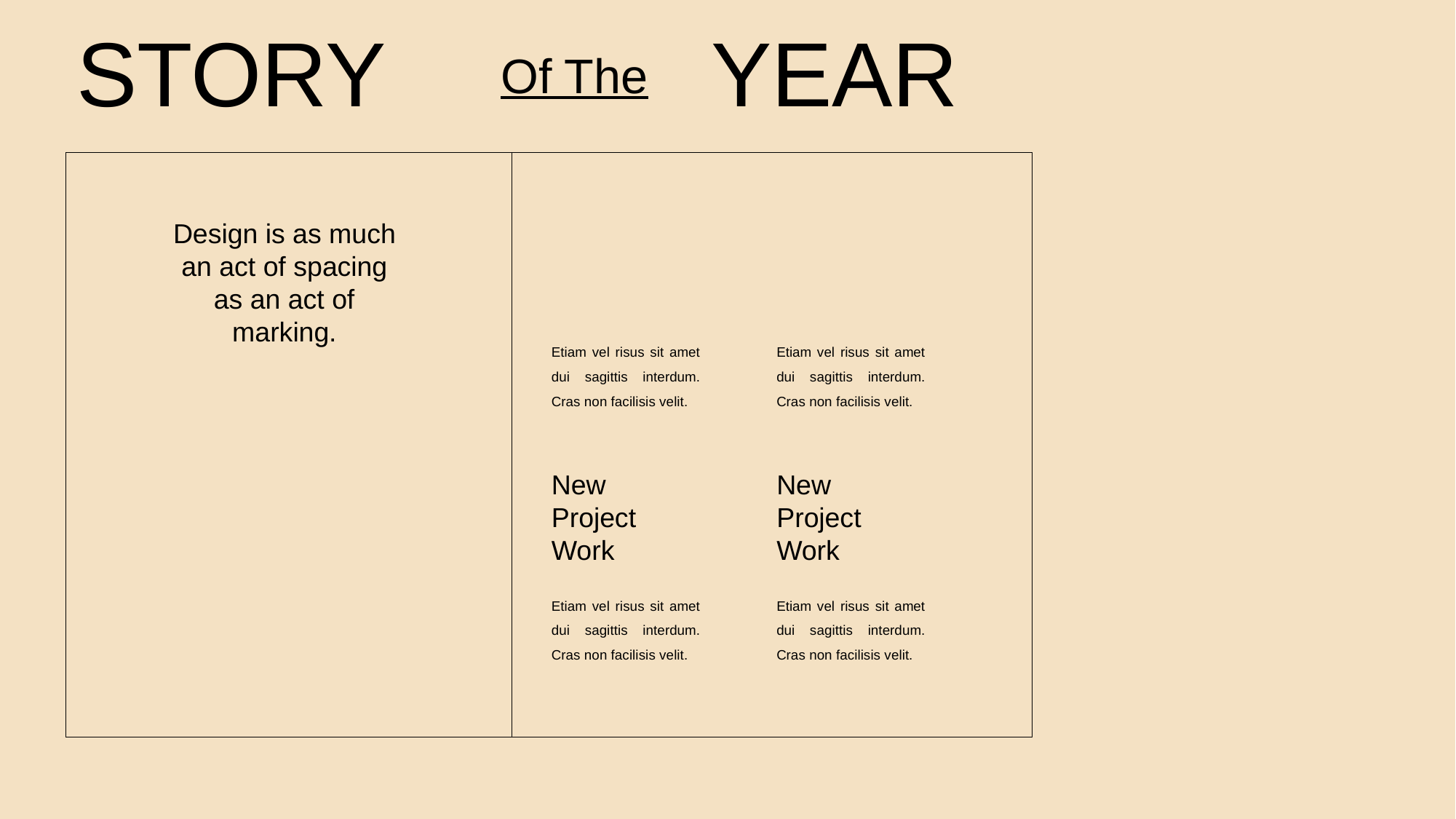

STORY
YEAR
Of The

Design is as much an act of spacing as an act of marking.
Etiam vel risus sit amet dui sagittis interdum. Cras non facilisis velit.
Etiam vel risus sit amet dui sagittis interdum. Cras non facilisis velit.

New
Project
Work
New
Project
Work
Etiam vel risus sit amet dui sagittis interdum. Cras non facilisis velit.
Etiam vel risus sit amet dui sagittis interdum. Cras non facilisis velit.